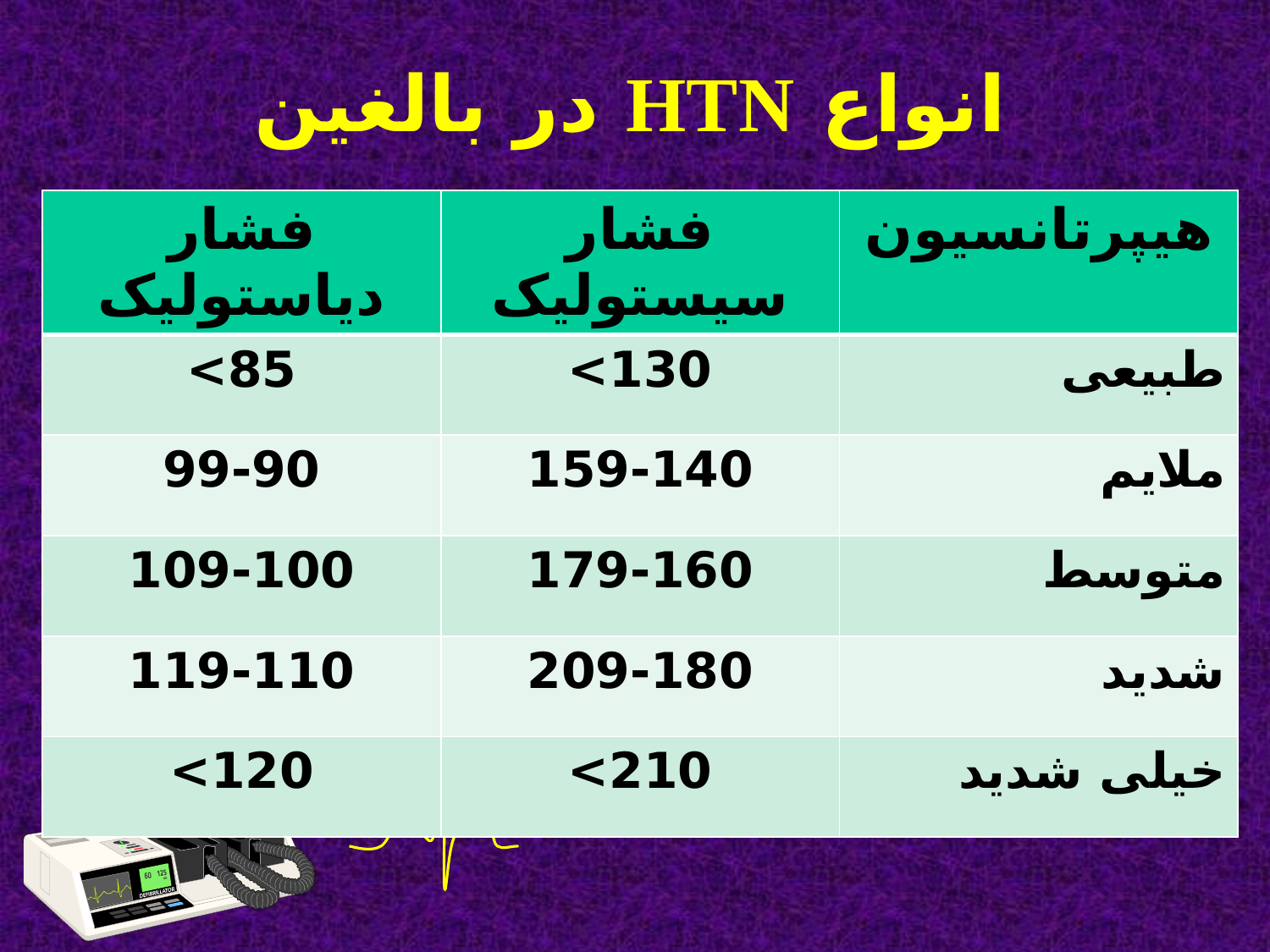

# انواع HTN در بالغین
| فشار دیاستولیک | فشار سیستولیک | هیپرتانسیون |
| --- | --- | --- |
| 85> | 130> | طبیعی |
| 99-90 | 159-140 | ملایم |
| 109-100 | 179-160 | متوسط |
| 119-110 | 209-180 | شدید |
| 120> | 210> | خیلی شدید |